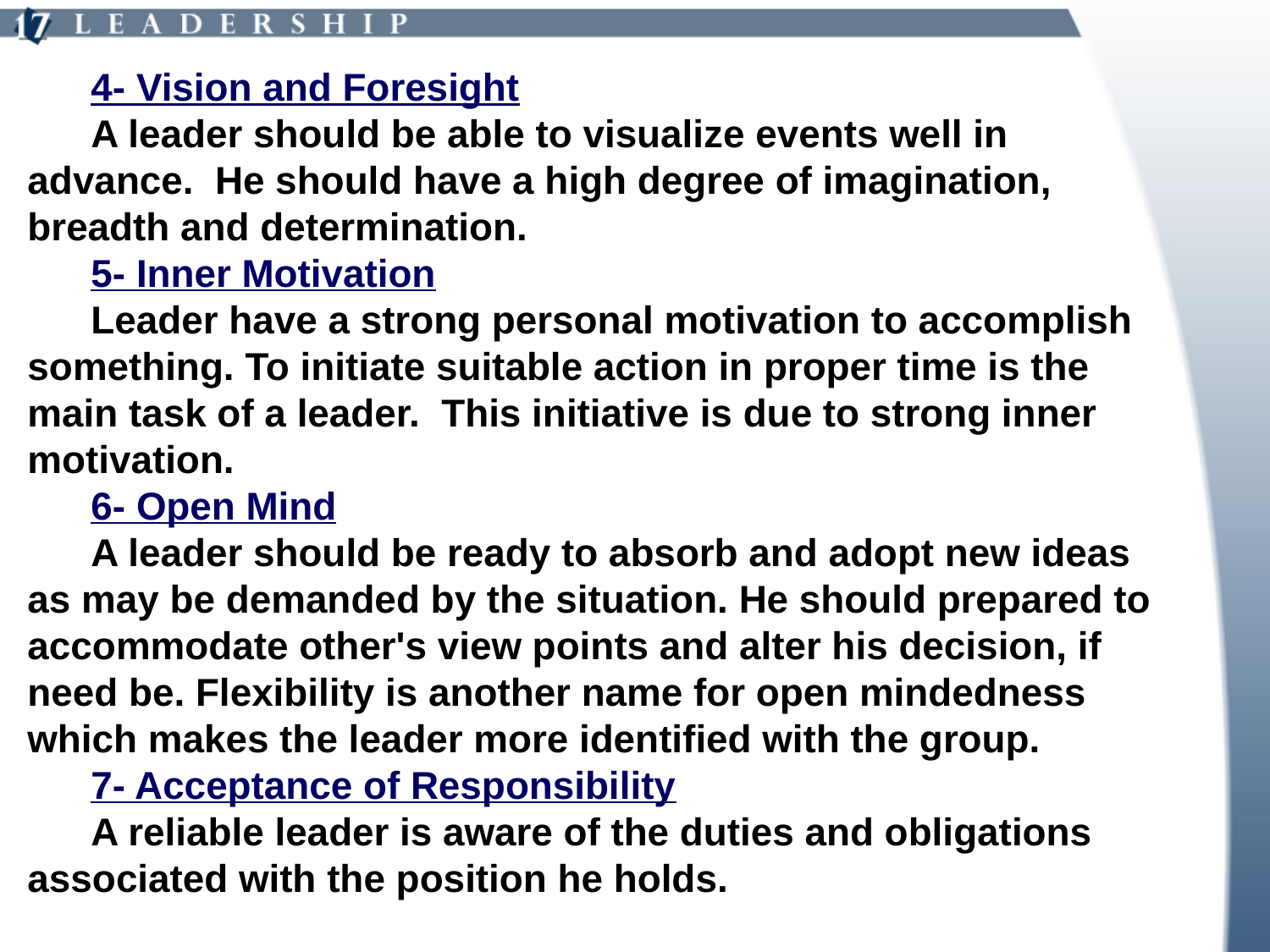

4- Vision and Foresight
A leader should be able to visualize events well in advance.  He should have a high degree of imagination, breadth and determination.
5- Inner Motivation
Leader have a strong personal motivation to accomplish something. To initiate suitable action in proper time is the main task of a leader.  This initiative is due to strong inner motivation.
6- Open Mind
A leader should be ready to absorb and adopt new ideas as may be demanded by the situation. He should prepared to accommodate other's view points and alter his decision, if need be. Flexibility is another name for open mindedness which makes the leader more identified with the group.
7- Acceptance of Responsibility
A reliable leader is aware of the duties and obligations associated with the position he holds.